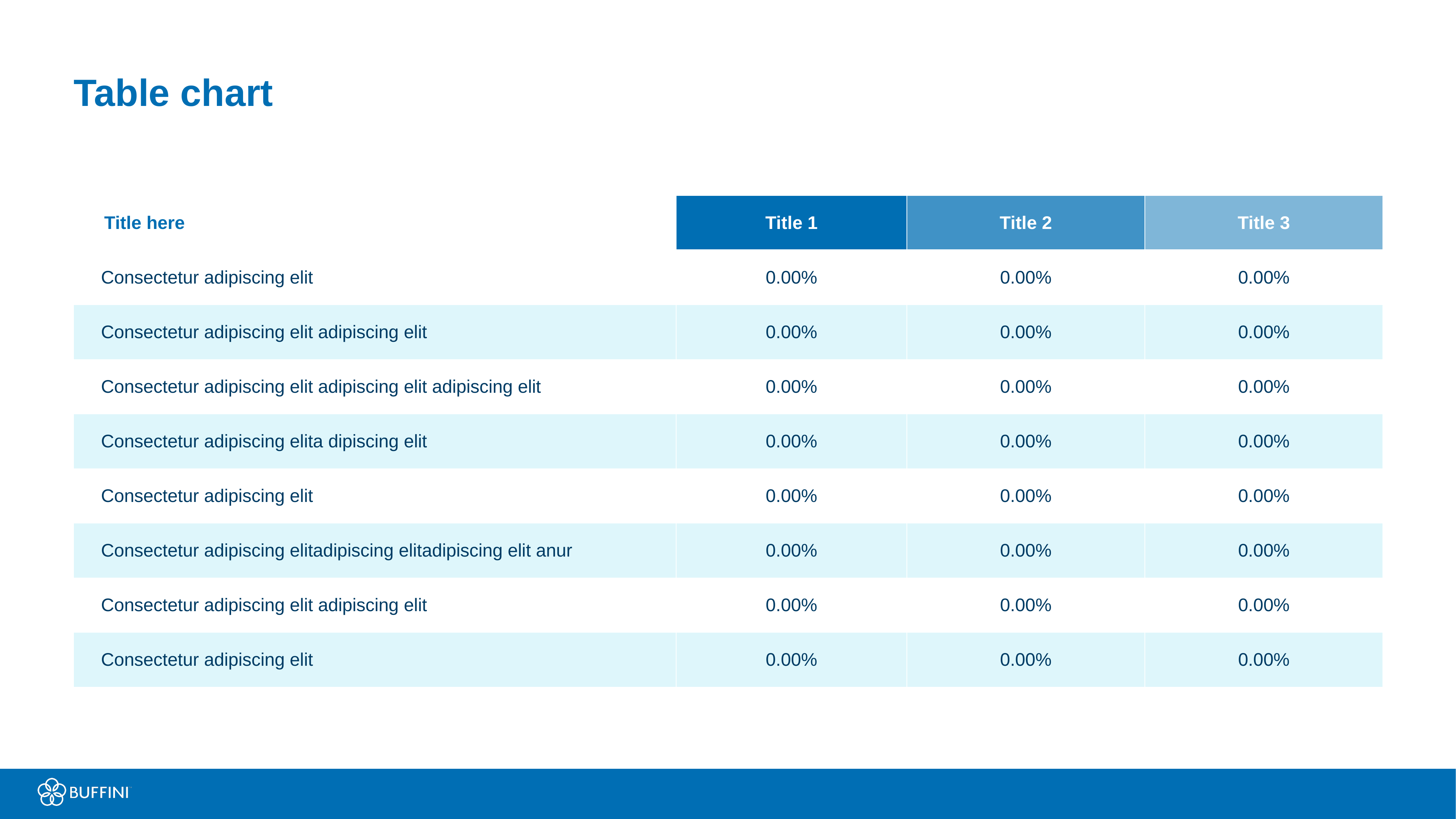

Table chart
| Title here | Title 1 | Title 2 | Title 3 |
| --- | --- | --- | --- |
| Consectetur adipiscing elit | 0.00% | 0.00% | 0.00% |
| Consectetur adipiscing elit adipiscing elit | 0.00% | 0.00% | 0.00% |
| Consectetur adipiscing elit adipiscing elit adipiscing elit | 0.00% | 0.00% | 0.00% |
| Consectetur adipiscing elita dipiscing elit | 0.00% | 0.00% | 0.00% |
| Consectetur adipiscing elit | 0.00% | 0.00% | 0.00% |
| Consectetur adipiscing elitadipiscing elitadipiscing elit anur | 0.00% | 0.00% | 0.00% |
| Consectetur adipiscing elit adipiscing elit | 0.00% | 0.00% | 0.00% |
| Consectetur adipiscing elit | 0.00% | 0.00% | 0.00% |